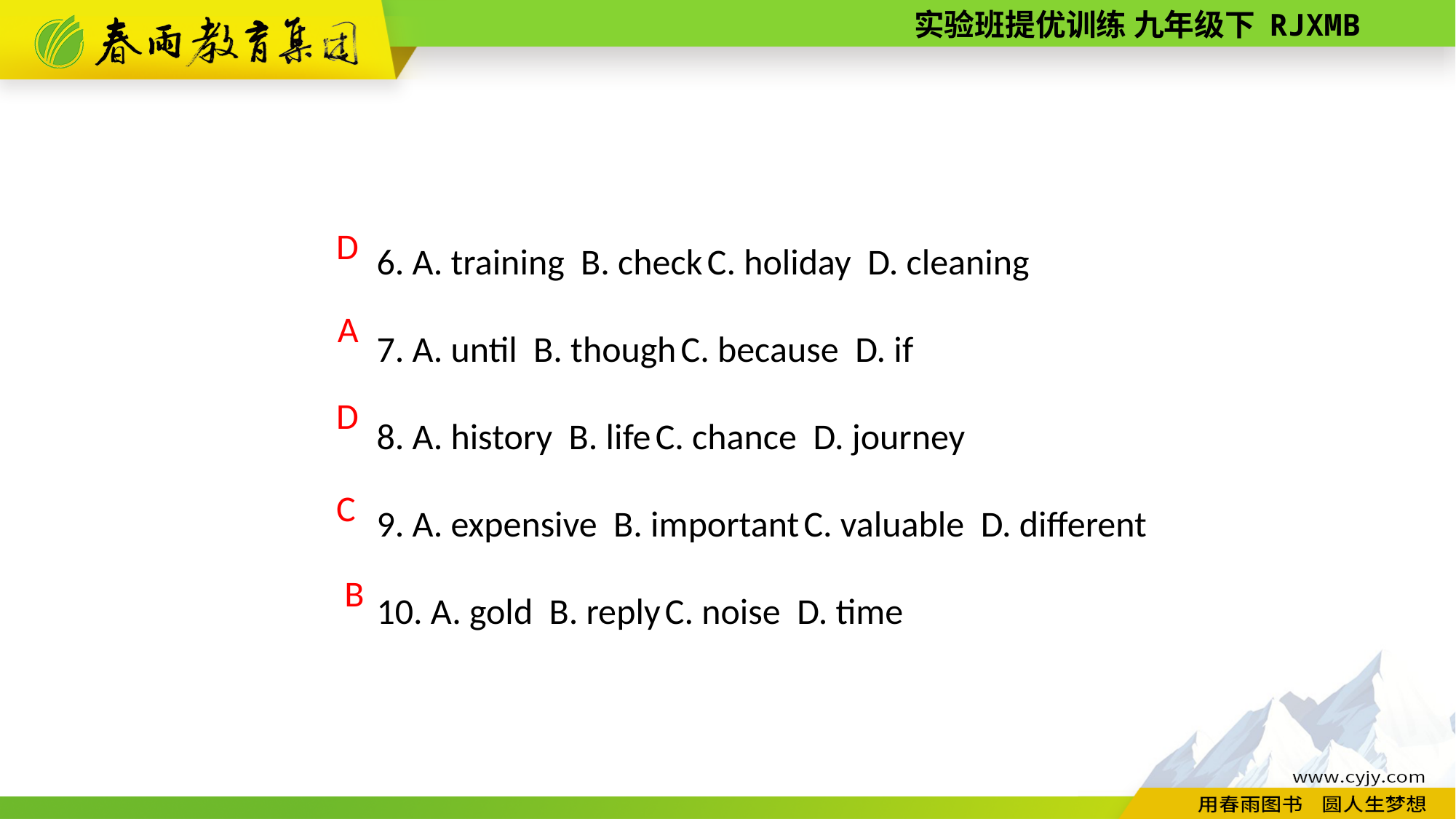

6. A. training  B. check C. holiday  D. cleaning
7. A. until  B. though C. because  D. if
8. A. history  B. life C. chance  D. journey
9. A. expensive  B. important C. valuable  D. different
10. A. gold  B. reply C. noise  D. time
D
A
D
C
 B